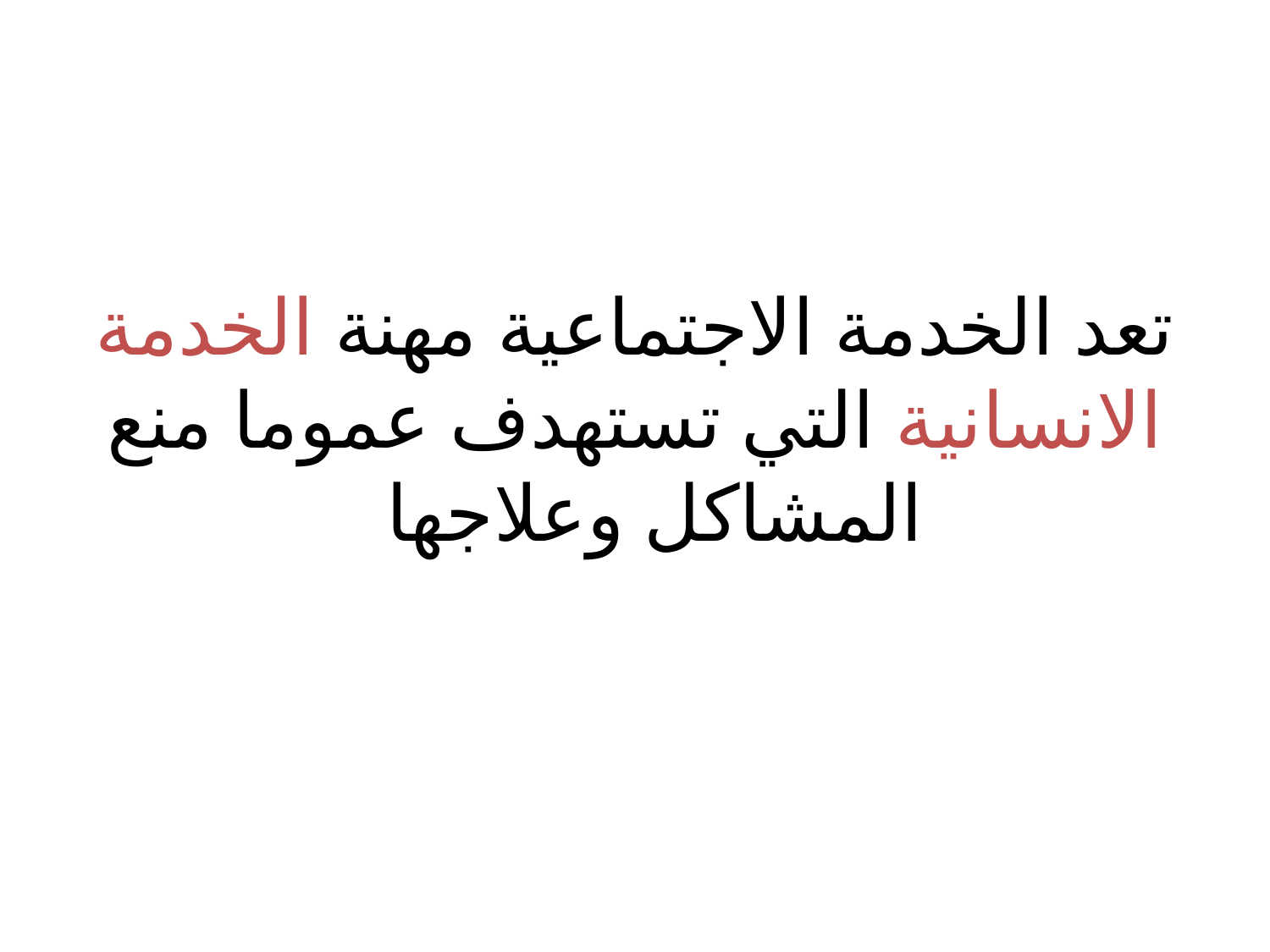

# تعد الخدمة الاجتماعية مهنة الخدمة الانسانية التي تستهدف عموما منع المشاكل وعلاجها